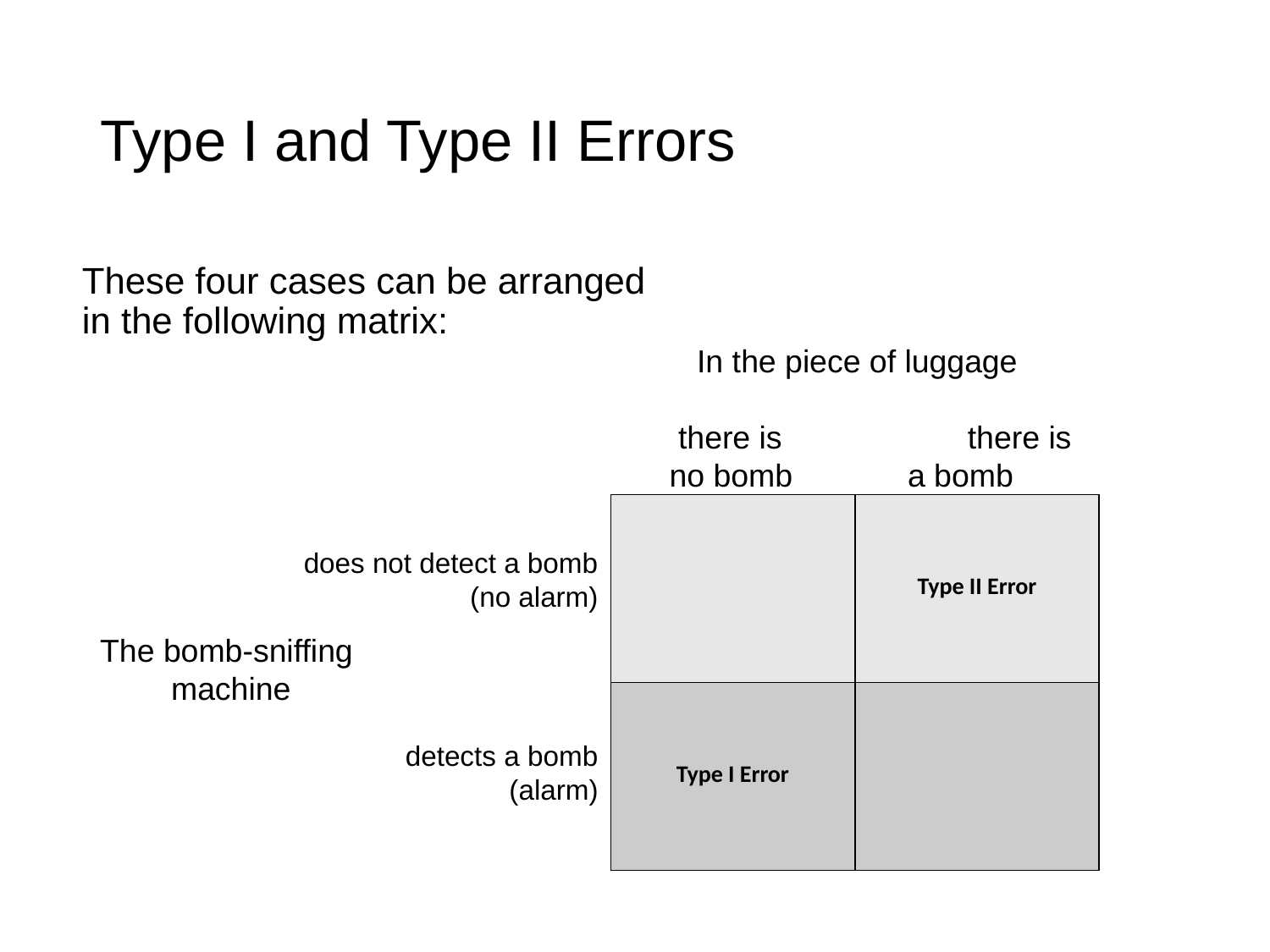

# Type I and Type II Errors
These four cases can be arranged
in the following matrix:

In the piece of luggage

    there is	        there is
   no bomb             a bomb

|  | Type II Error |
| --- | --- |
| Type I Error |  |
does not detect a bomb
(no alarm)
The bomb-sniffing
machine
detects a bomb
(alarm)